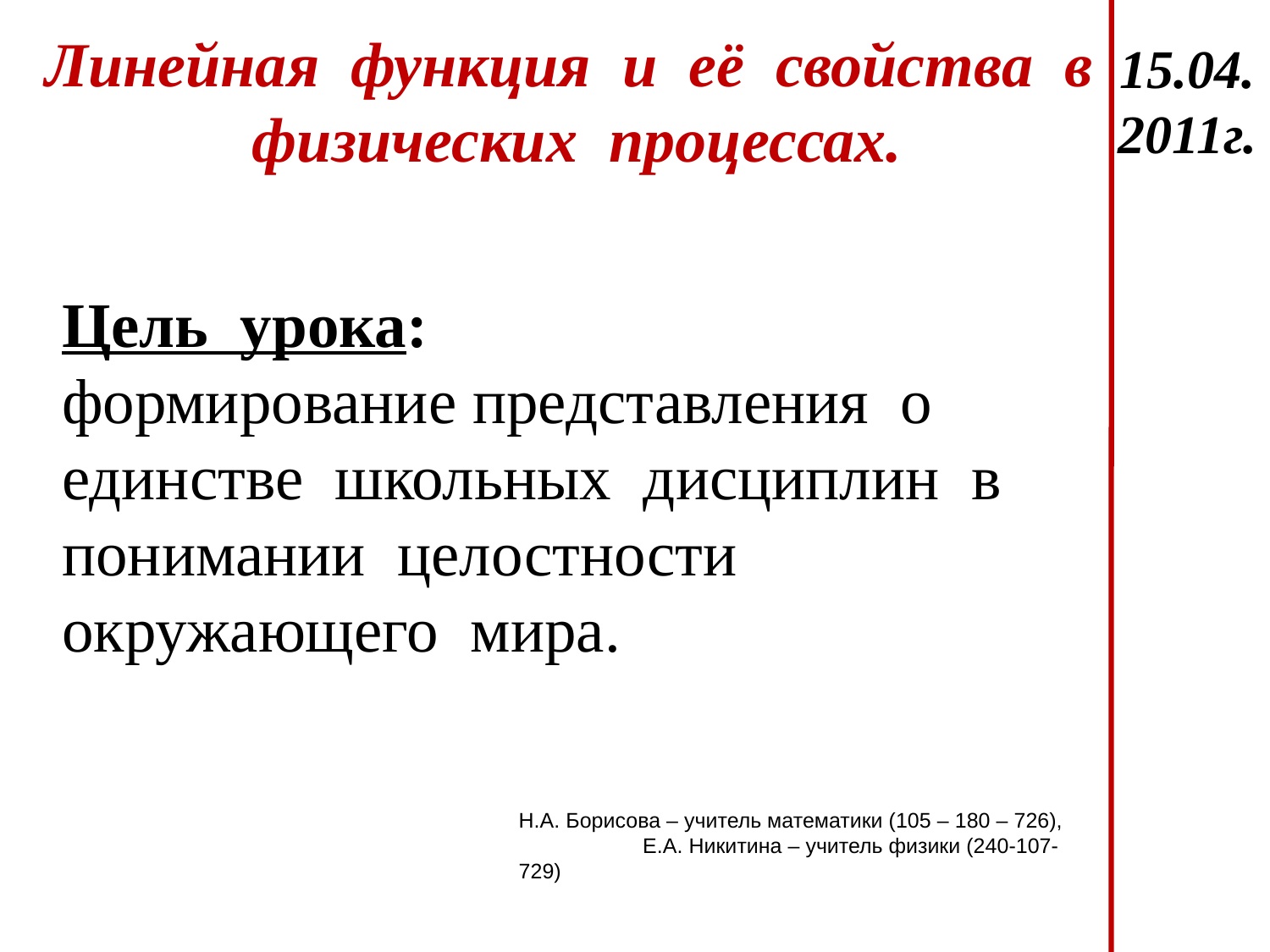

Линейная  функция  и  её  свойства  в  физических  процессах.
15.04.
2011г.
Цель  урока:
формирование представления  о  единстве  школьных  дисциплин  в  понимании  целостности  окружающего  мира.
Н.А. Борисова – учитель математики (105 – 180 – 726),                      Е.А. Никитина – учитель физики (240-107-729)